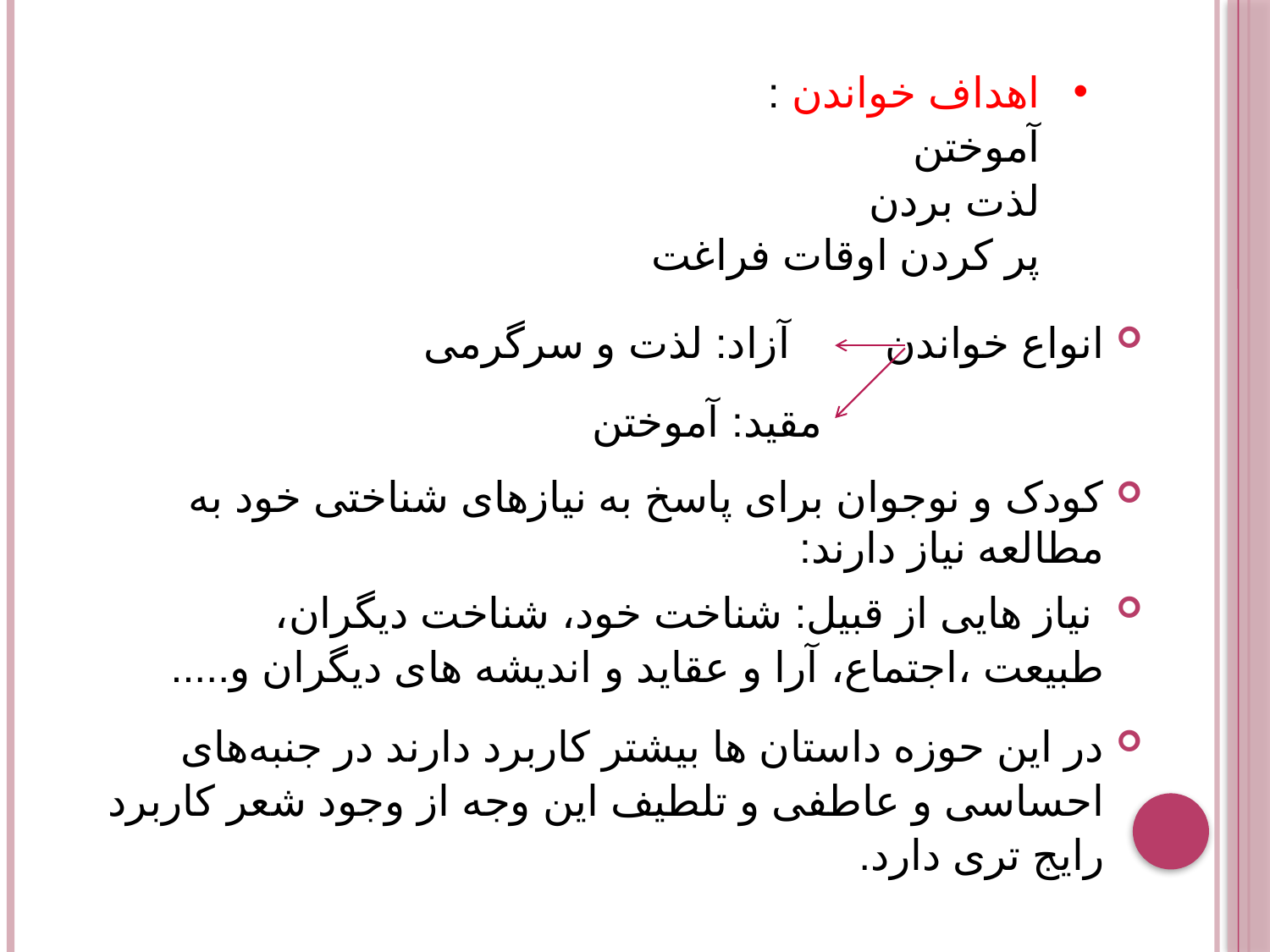

# اهداف خواندن : آموختن لذت بردن پر کردن اوقات فراغت
انواع خواندن        آزاد: لذت و سرگرمی
                           مقید: آموختن
کودک و نوجوان برای پاسخ به نیازهای شناختی خود به مطالعه نیاز دارند:
 نیاز هایی از قبیل: شناخت خود، شناخت دیگران، طبیعت ،اجتماع، آرا و عقاید و اندیشه های دیگران و.....
در این حوزه داستان ها بیشتر کاربرد دارند در جنبه‌های احساسی و عاطفی و تلطیف این وجه از وجود شعر کاربرد رایج تری دارد.